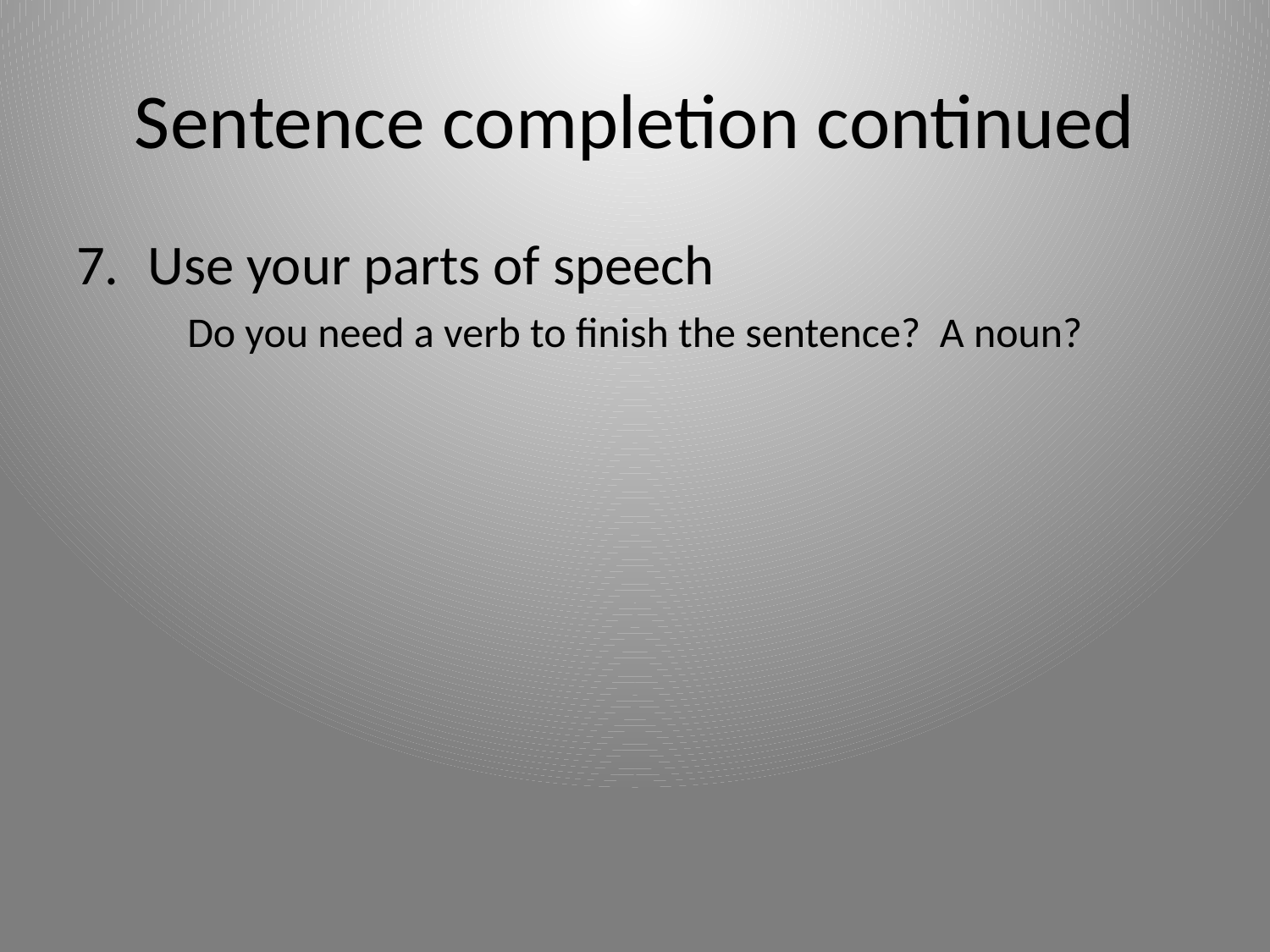

# Sentence completion continued
Use your parts of speech
Do you need a verb to finish the sentence?  A noun?